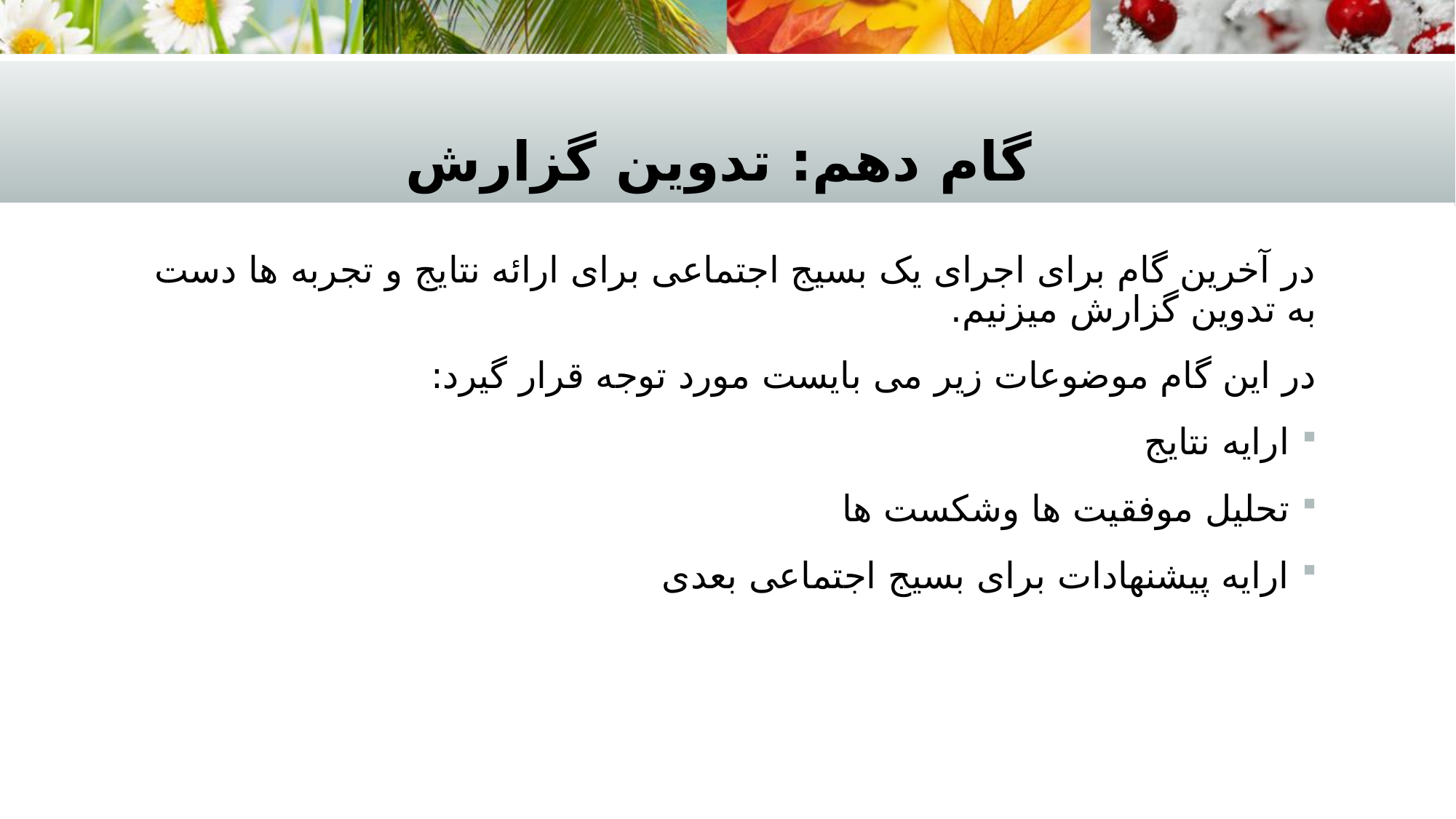

# گام دهم: تدوین گزارش
در آخرین گام برای اجرای یک بسیج اجتماعی برای ارائه نتایج و تجربه ها دست به تدوین گزارش میزنیم.
در این گام موضوعات زیر می بایست مورد توجه قرار گیرد:
ارایه نتایج
تحلیل موفقیت ها وشکست ها
ارایه پیشنهادات برای بسیج اجتماعی بعدی